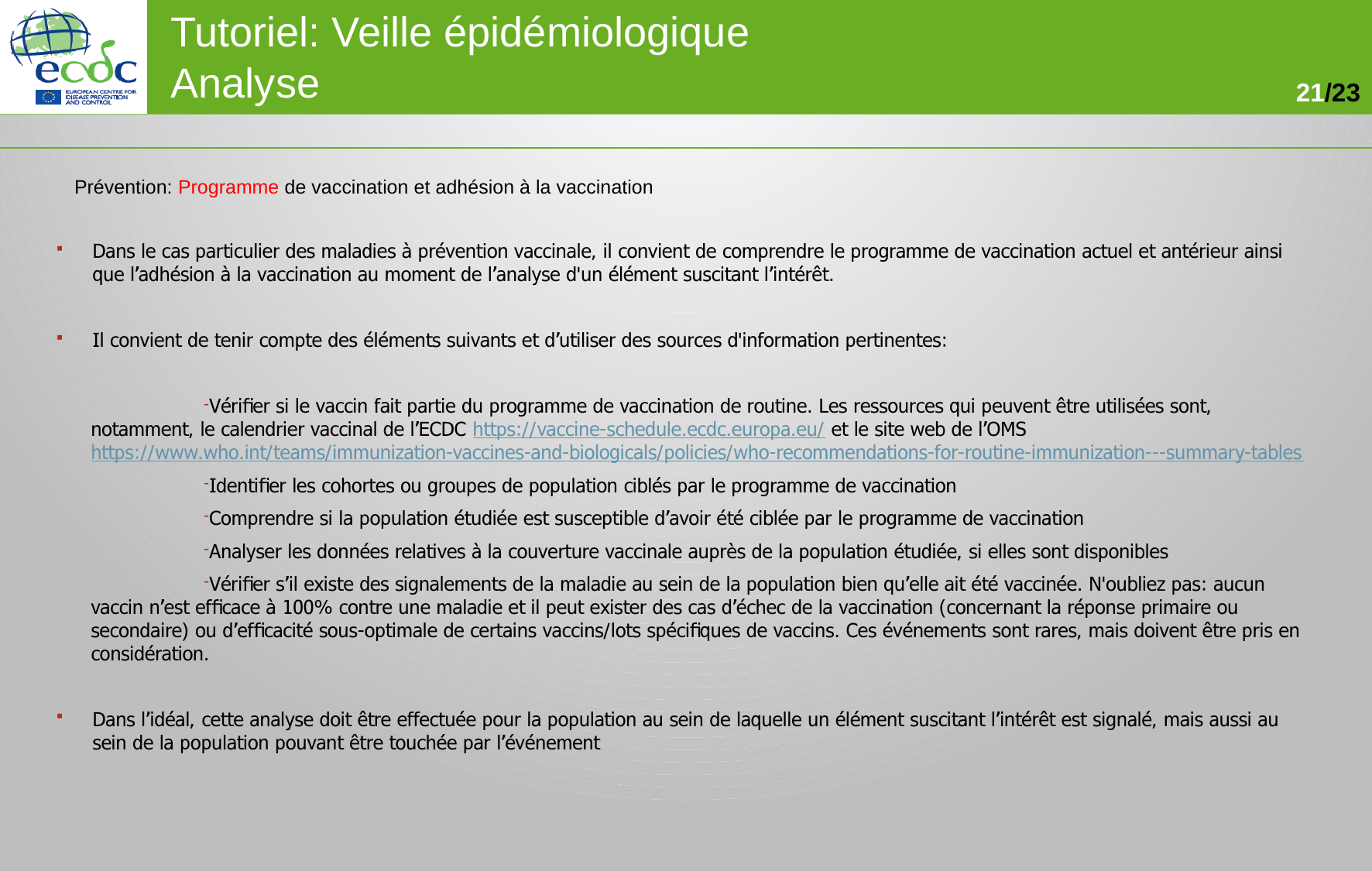

Prévention: Programme de vaccination et adhésion à la vaccination

Dans le cas particulier des maladies à prévention vaccinale, il convient de comprendre le programme de vaccination actuel et antérieur ainsi que l’adhésion à la vaccination au moment de l’analyse d'un élément suscitant l’intérêt.

Il convient de tenir compte des éléments suivants et d’utiliser des sources d'information pertinentes:

Vérifier si le vaccin fait partie du programme de vaccination de routine. Les ressources qui peuvent être utilisées sont, notamment, le calendrier vaccinal de l’ECDC https://vaccine-schedule.ecdc.europa.eu/ et le site web de l’OMS https://www.who.int/teams/immunization-vaccines-and-biologicals/policies/who-recommendations-for-routine-immunization---summary-tables
Identifier les cohortes ou groupes de population ciblés par le programme de vaccination
Comprendre si la population étudiée est susceptible d’avoir été ciblée par le programme de vaccination
Analyser les données relatives à la couverture vaccinale auprès de la population étudiée, si elles sont disponibles
Vérifier s’il existe des signalements de la maladie au sein de la population bien qu’elle ait été vaccinée. N'oubliez pas: aucun vaccin n’est efficace à 100% contre une maladie et il peut exister des cas d’échec de la vaccination (concernant la réponse primaire ou secondaire) ou d’efficacité sous-optimale de certains vaccins/lots spécifiques de vaccins. Ces événements sont rares, mais doivent être pris en considération.

Dans l’idéal, cette analyse doit être effectuée pour la population au sein de laquelle un élément suscitant l’intérêt est signalé, mais aussi au sein de la population pouvant être touchée par l’événement